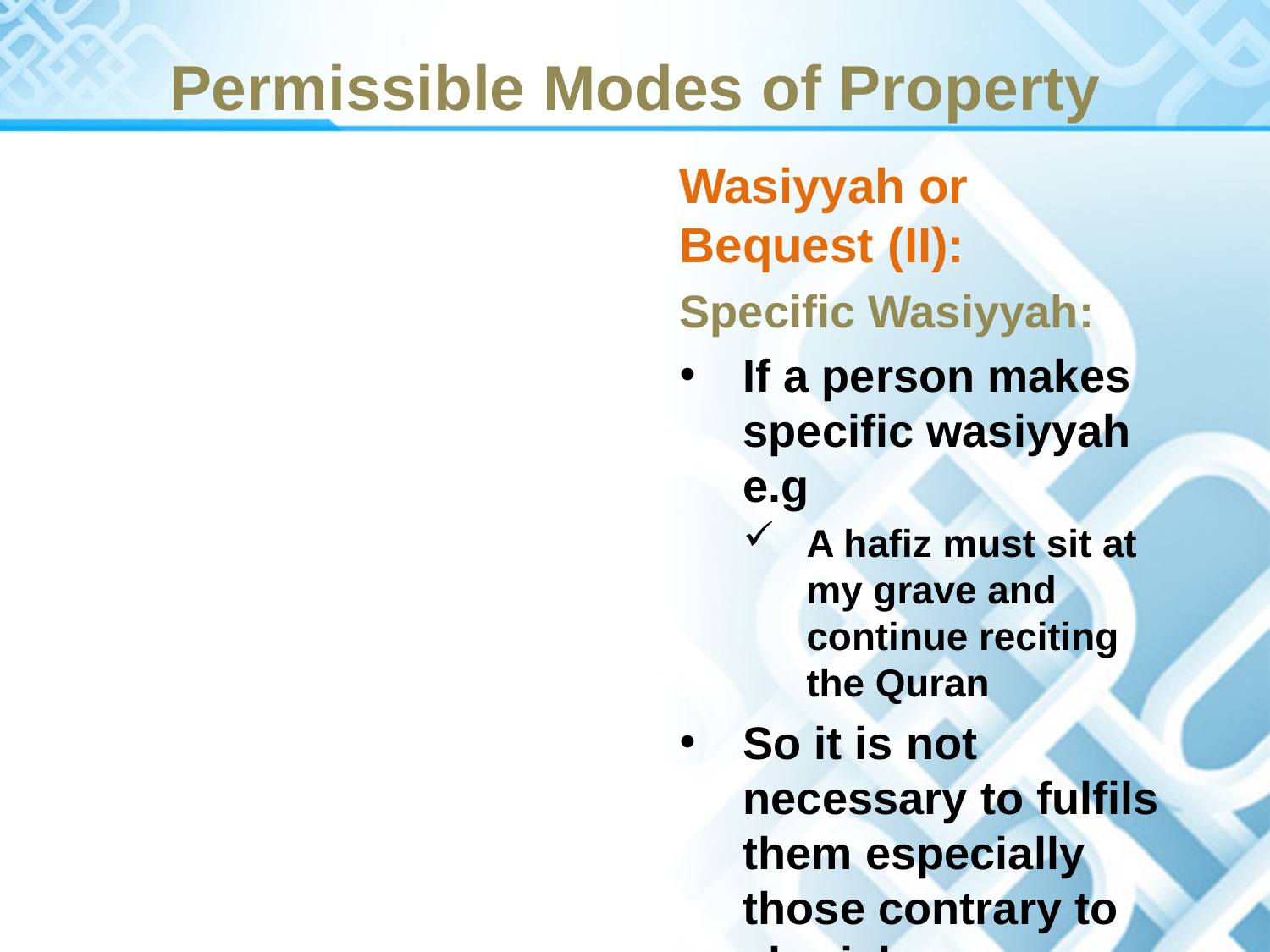

Permissible Modes of Property
Wasiyyah or Bequest (II):
Specific Wasiyyah:
If a person makes specific wasiyyah e.g
A hafiz must sit at my grave and continue reciting the Quran
So it is not necessary to fulfils them especially those contrary to shariah.